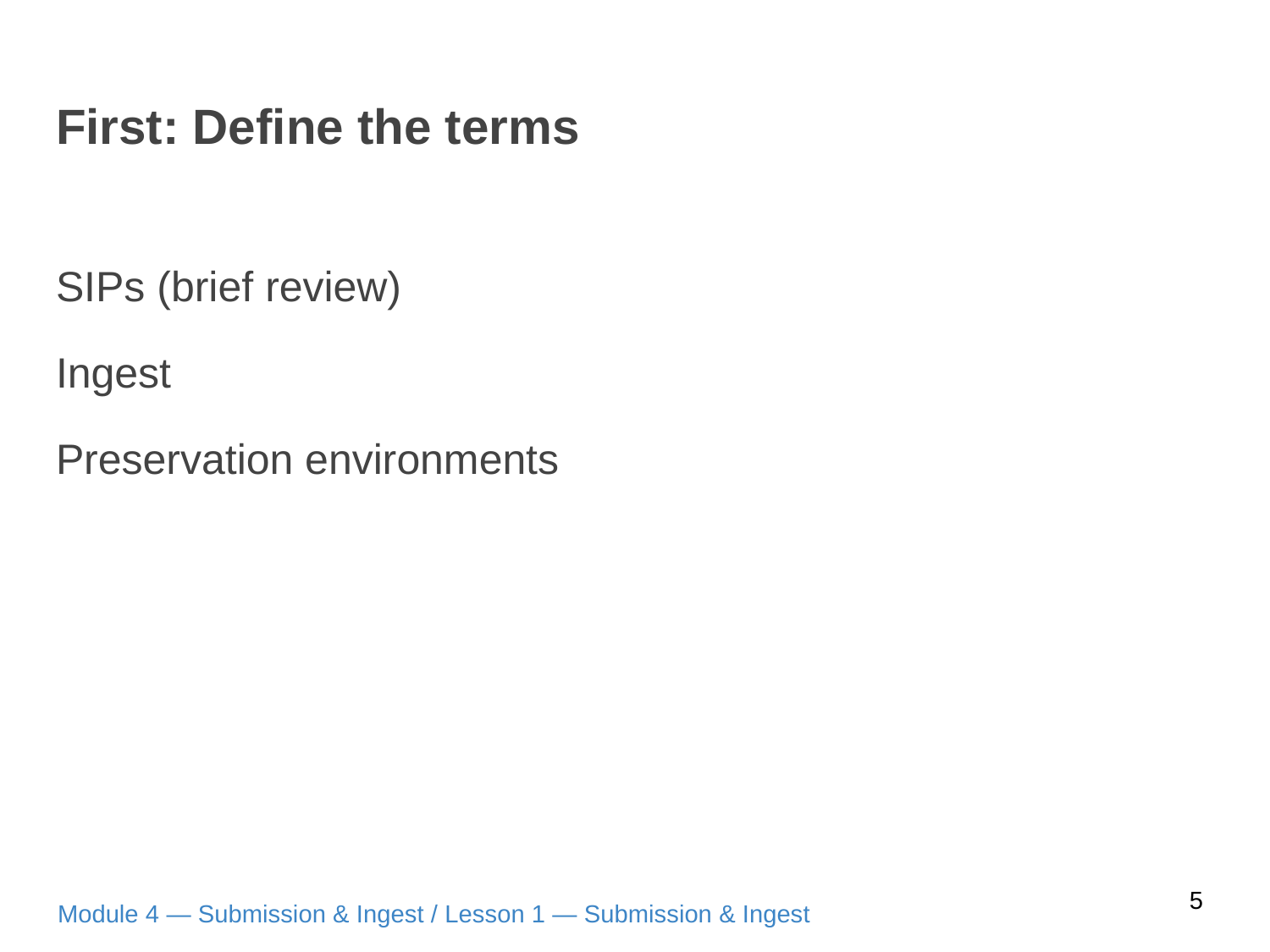

# First: Define the terms
SIPs (brief review)
Ingest
Preservation environments

5
Module 4 — Submission & Ingest / Lesson 1 — Submission & Ingest